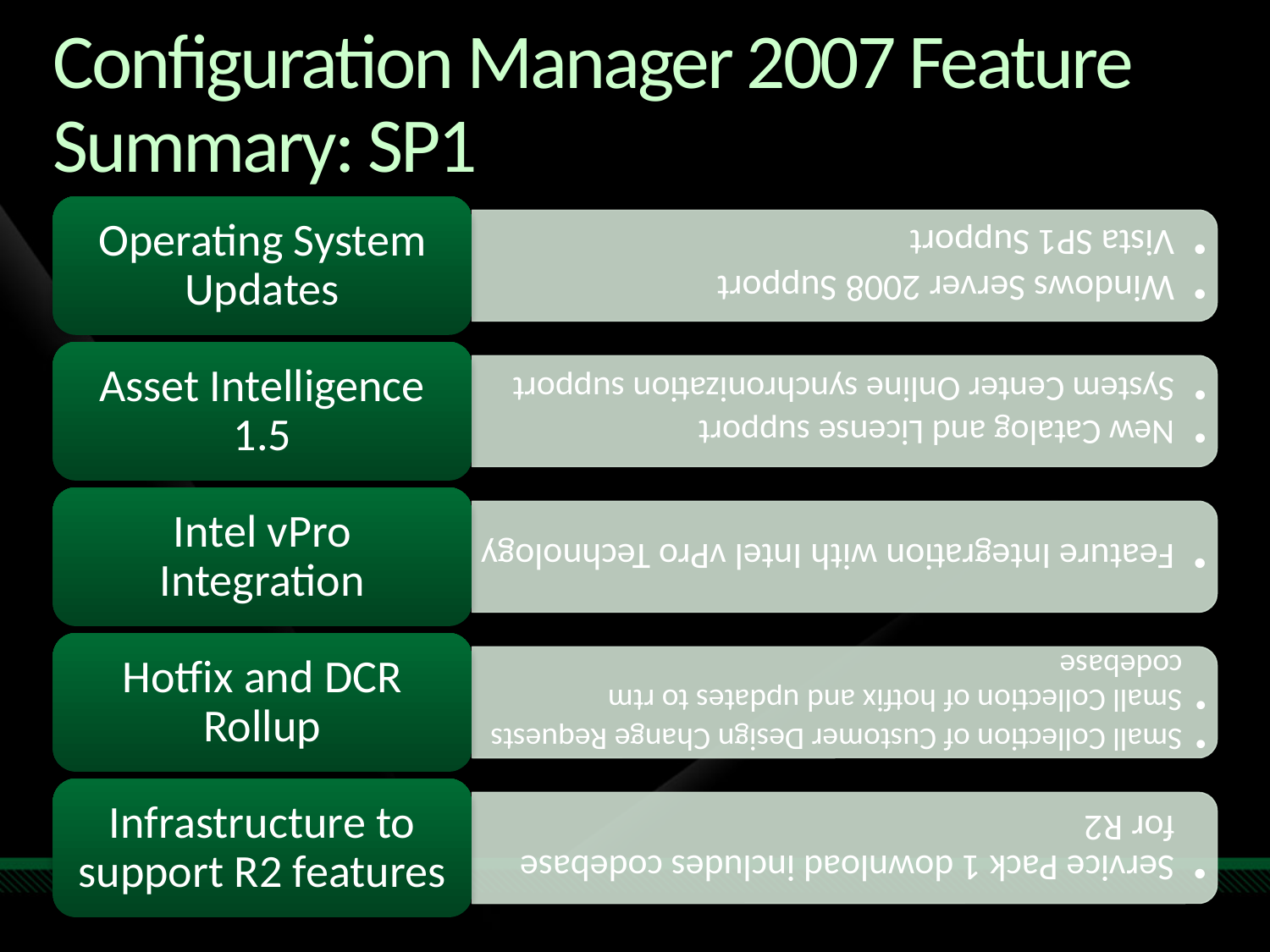

# Configuration Manager 2007 Feature Summary: SP1
Windows Server 2008 Support
Vista SP1 Support
Operating System Updates
New Catalog and License support
System Center Online synchronization support
Asset Intelligence 1.5
Feature Integration with Intel vPro Technology
Intel vPro Integration
Small Collection of Customer Design Change Requests
Small Collection of hotfix and updates to rtm codebase
Hotfix and DCR Rollup
Service Pack 1 download includes codebase for R2
Infrastructure to support R2 features